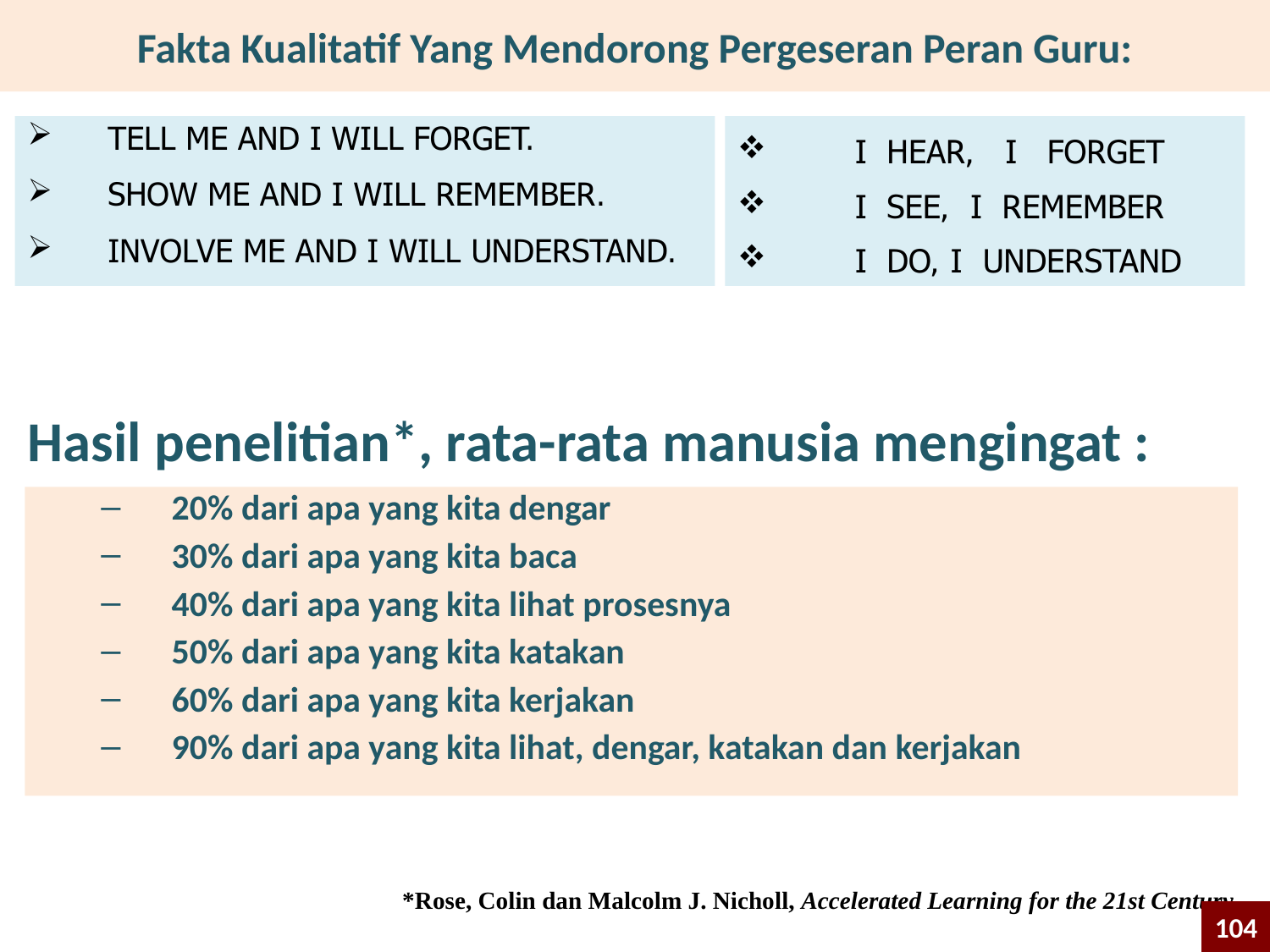

Fakta Kualitatif Yang Mendorong Pergeseran Peran Guru:
TELL ME AND I WILL FORGET.
SHOW ME AND I WILL REMEMBER.
INVOLVE ME AND I WILL UNDERSTAND.
I  HEAR,   I   FORGET
I  SEE,  I  REMEMBER
I  DO, I  UNDERSTAND
# Hasil penelitian*, rata-rata manusia mengingat :
20% dari apa yang kita dengar
30% dari apa yang kita baca
40% dari apa yang kita lihat prosesnya
50% dari apa yang kita katakan
60% dari apa yang kita kerjakan
90% dari apa yang kita lihat, dengar, katakan dan kerjakan
*Rose, Colin dan Malcolm J. Nicholl, Accelerated Learning for the 21st Century
104